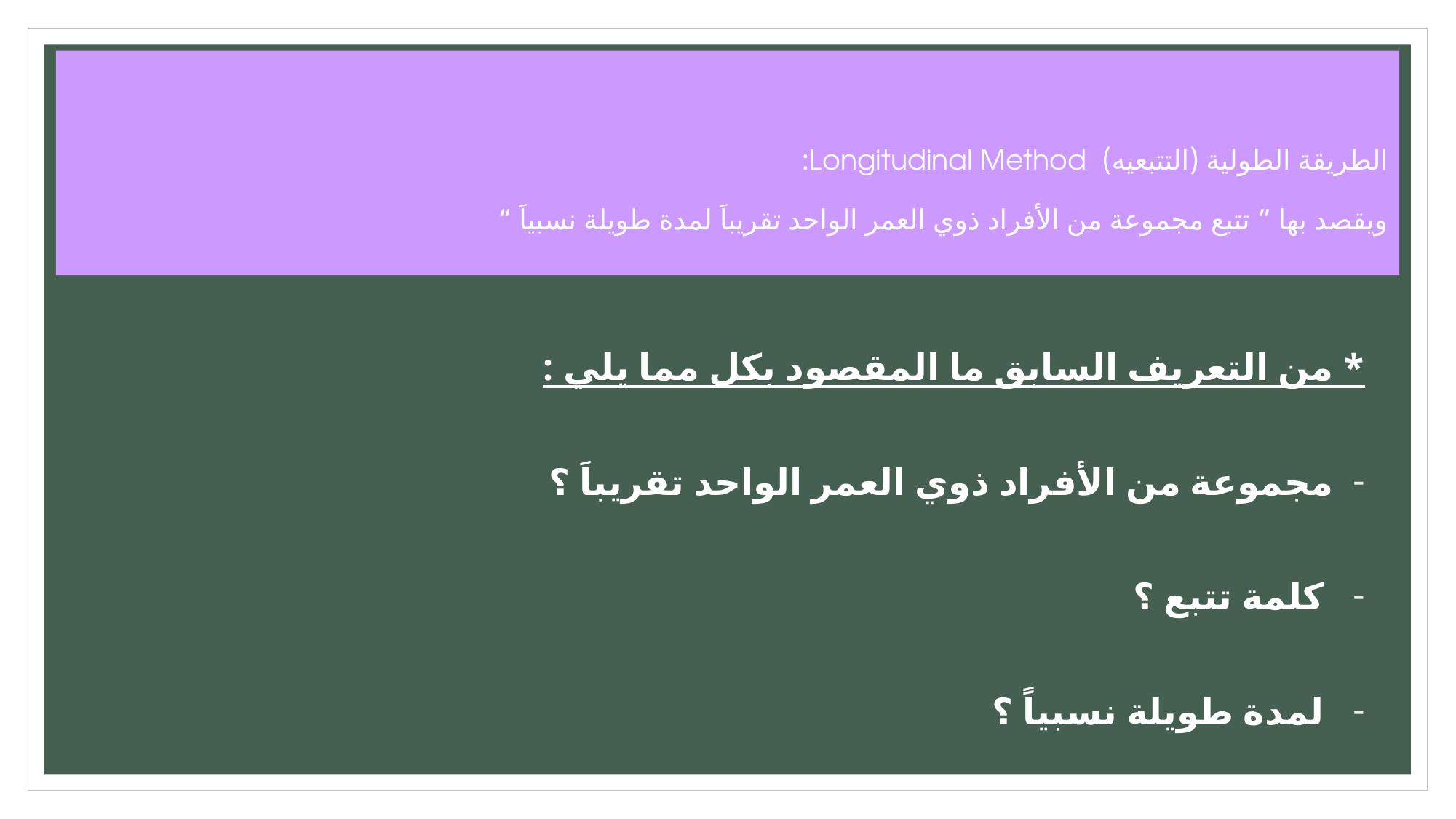

# الطريقة الطولية (التتبعيه)  Longitudinal Method: ويقصد بها ” تتبع مجموعة من الأفراد ذوي العمر الواحد تقريباَ لمدة طويلة نسبياَ “

* من التعريف السابق ما المقصود بكل مما يلي :

 مجموعة من الأفراد ذوي العمر الواحد تقريباَ ؟

  كلمة تتبع ؟

  لمدة طويلة نسبياً ؟